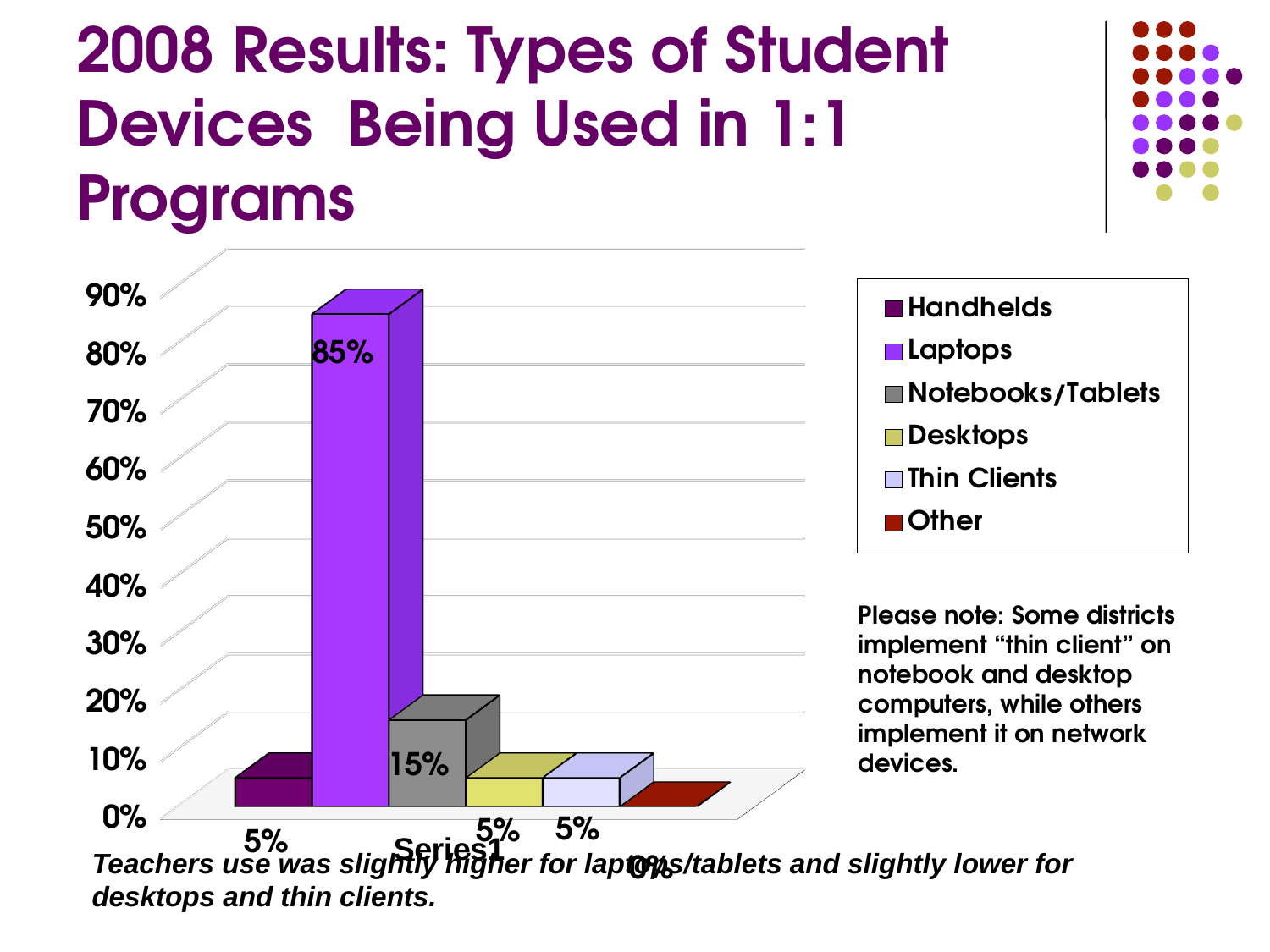

# 2008 Results: Types of Student Devices  Being Used in 1:1 Programs

[unsupported chart]

Please note: Some districts implement “thin client” on notebook and desktop computers, while others implement it on network devices.

Teachers use was slightly higher for laptops/tablets and slightly lower for              desktops and thin clients.